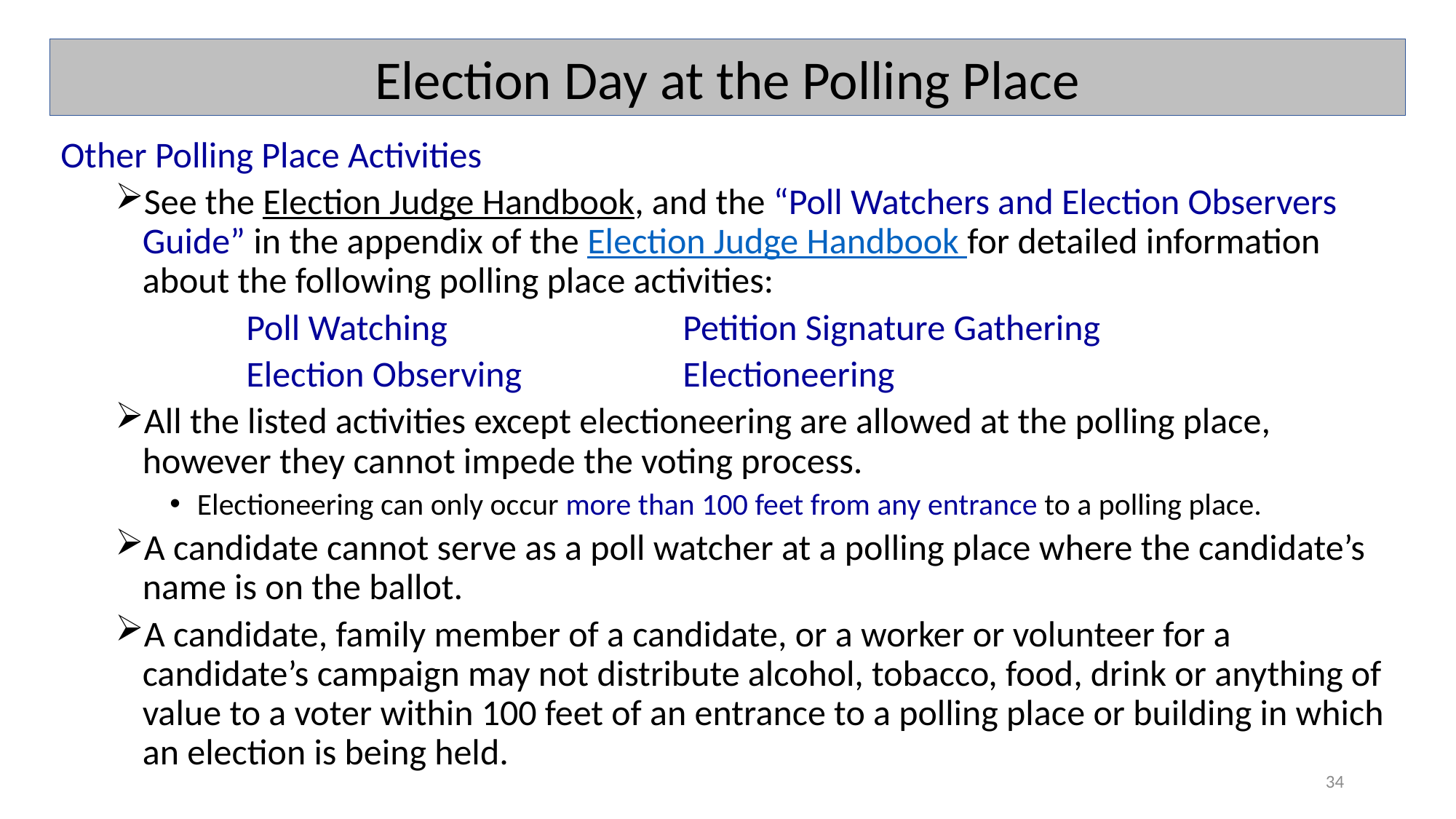

Election Day at the Polling Place
Other Polling Place Activities
See the Election Judge Handbook, and the “Poll Watchers and Election Observers Guide” in the appendix of the Election Judge Handbook for detailed information about the following polling place activities:
	Poll Watching			Petition Signature Gathering
	Election Observing		Electioneering
All the listed activities except electioneering are allowed at the polling place, however they cannot impede the voting process.
Electioneering can only occur more than 100 feet from any entrance to a polling place.
A candidate cannot serve as a poll watcher at a polling place where the candidate’s name is on the ballot.
A candidate, family member of a candidate, or a worker or volunteer for a candidate’s campaign may not distribute alcohol, tobacco, food, drink or anything of value to a voter within 100 feet of an entrance to a polling place or building in which an election is being held.

34